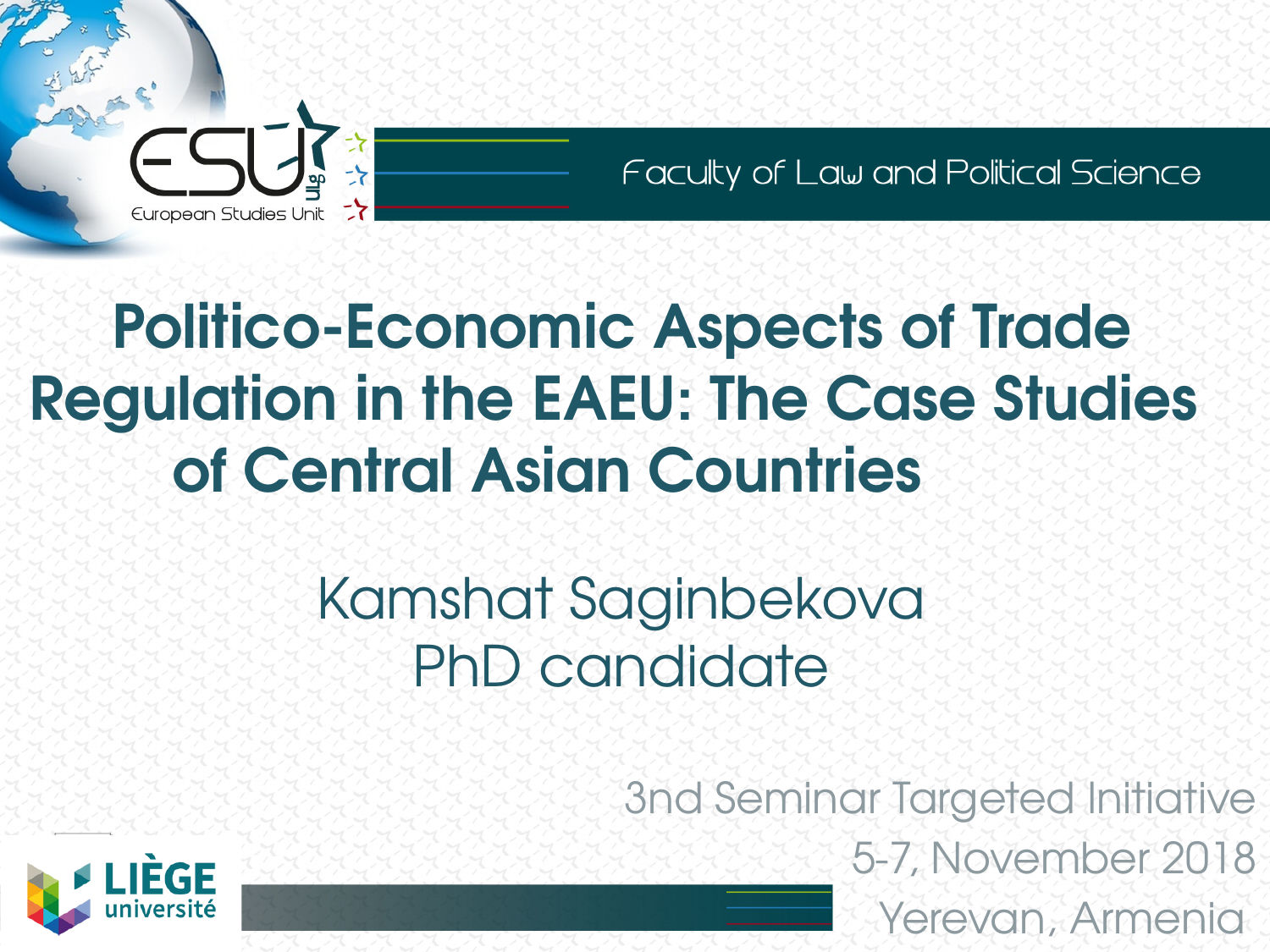

# Politico-Economic Aspects of Trade Regulation in the EAEU: The Case Studies of Central Asian Countries
Kamshat Saginbekova
PhD candidate

3nd Seminar Targeted Initiative
5-7, November 2018
Yerevan, Armenia